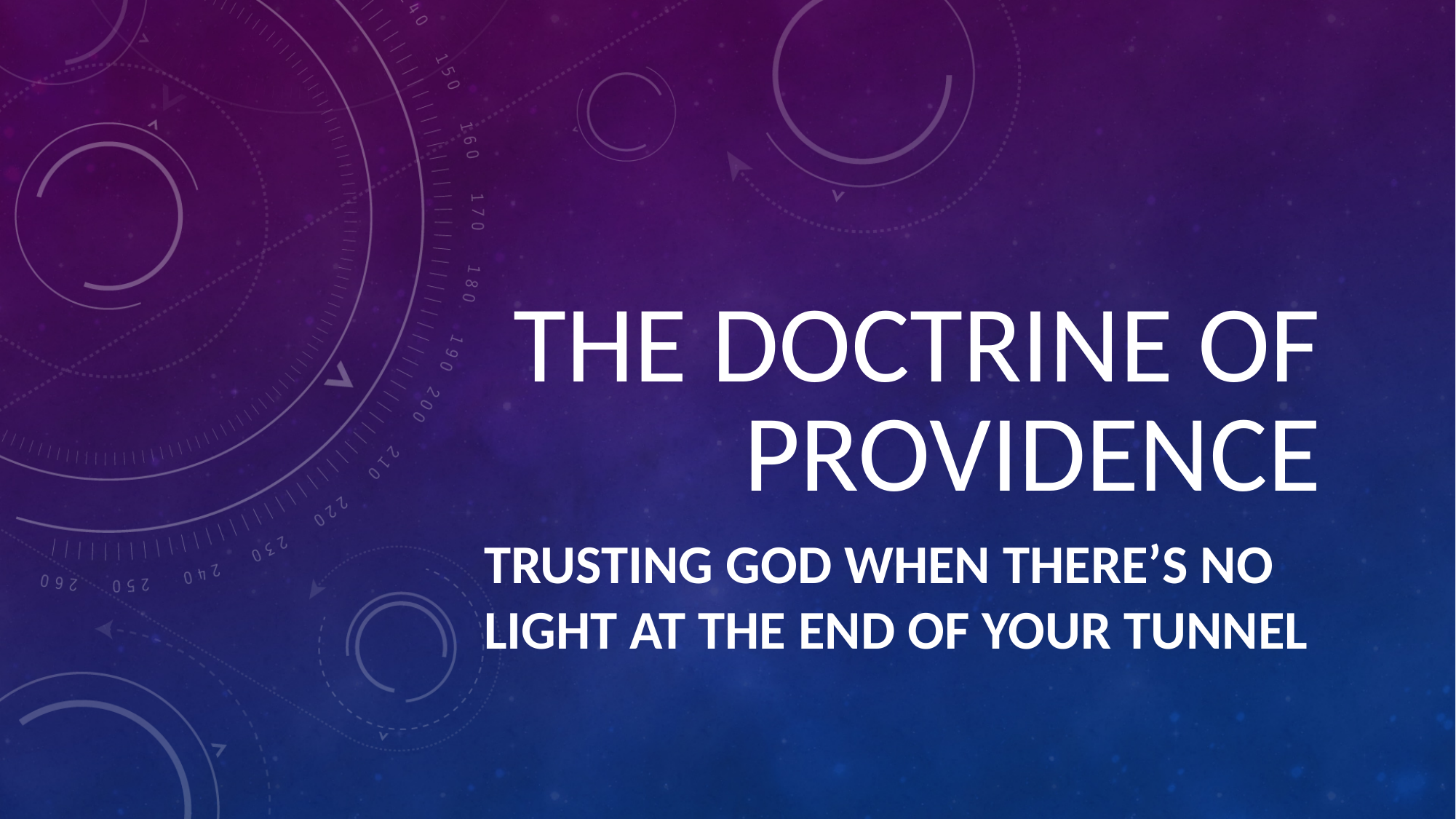

# The Doctrine of providence
TRUSTING GOD WHEN THERE’S NO LIGHT AT THE END OF YOUR TUNNEL